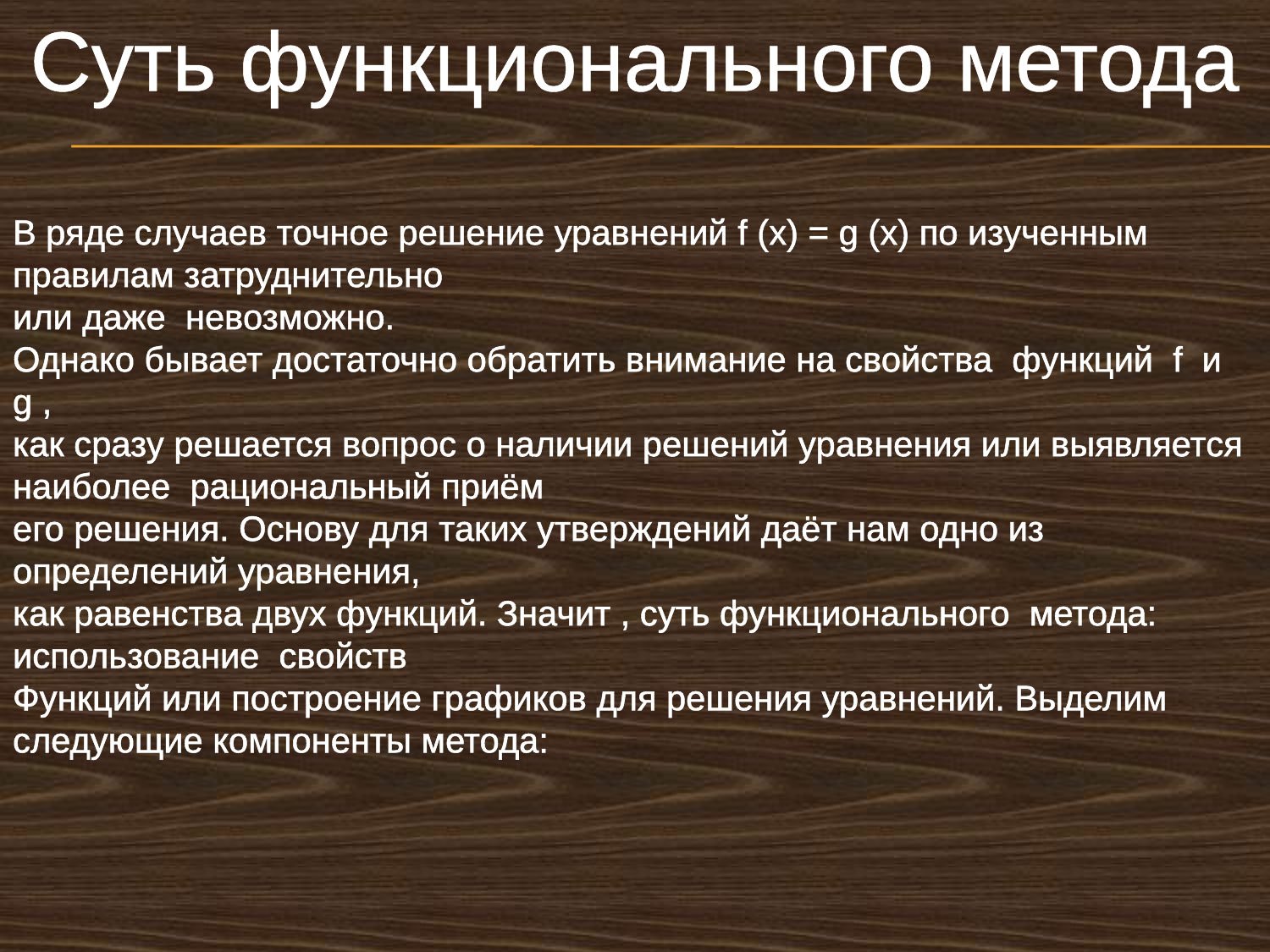

Суть функционального метода

В ряде случаев точное решение уравнений f (x) = g (x) по изученным правилам затруднительно
или даже  невозможно.
Однако бывает достаточно обратить внимание на свойства  функций  f  и  g ,
как сразу решается вопрос о наличии решений уравнения или выявляется наиболее  рациональный приём
его решения. Основу для таких утверждений даёт нам одно из определений уравнения,
как равенства двух функций. Значит , суть функционального  метода: использование  свойств
Функций или построение графиков для решения уравнений. Выделим следующие компоненты метода: